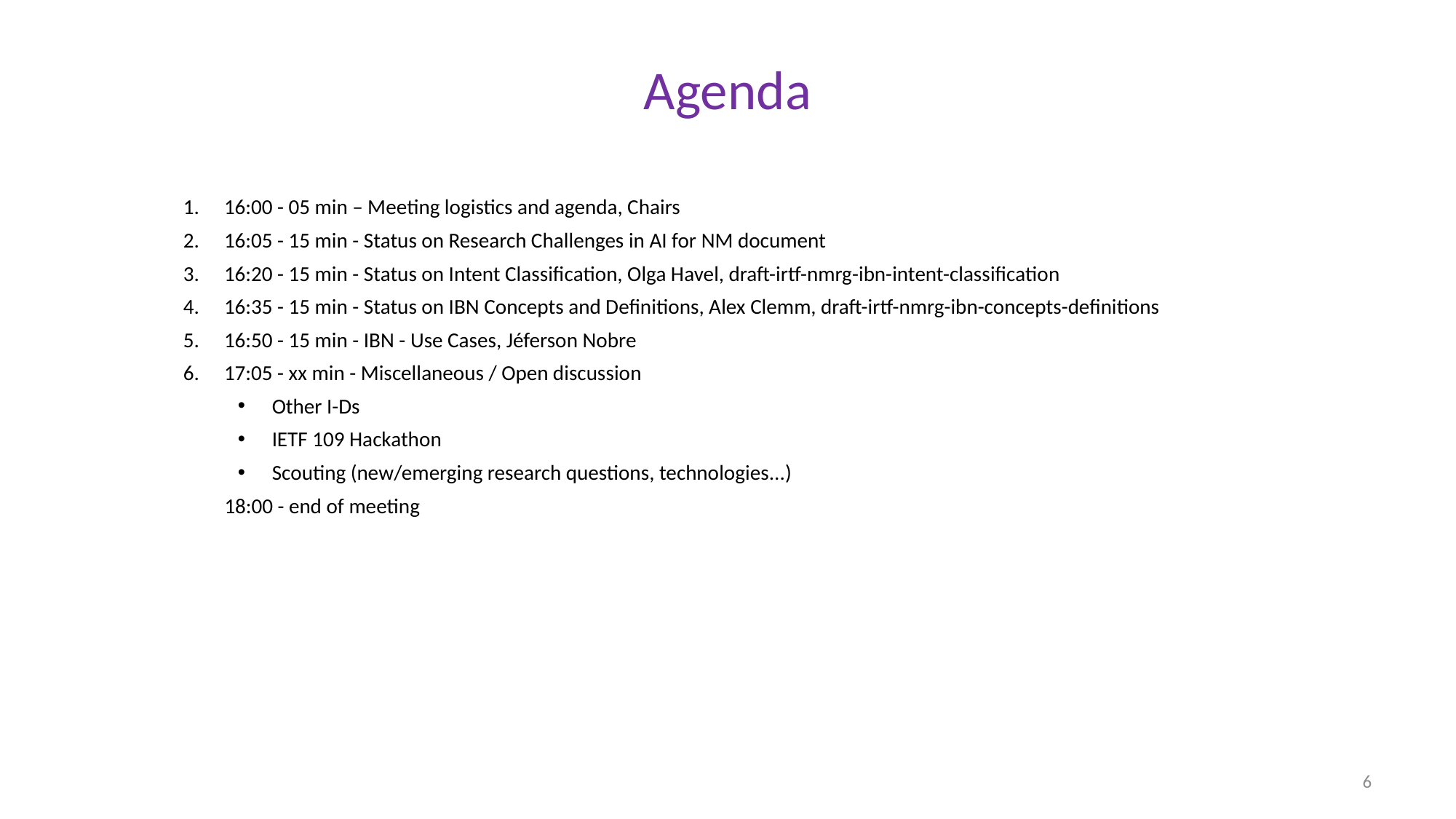

Agenda
16:00 - 05 min – Meeting logistics and agenda, Chairs
16:05 - 15 min - Status on Research Challenges in AI for NM document
16:20 - 15 min - Status on Intent Classification, Olga Havel, draft-irtf-nmrg-ibn-intent-classification
16:35 - 15 min - Status on IBN Concepts and Definitions, Alex Clemm, draft-irtf-nmrg-ibn-concepts-definitions
16:50 - 15 min - IBN - Use Cases, Jéferson Nobre
17:05 - xx min - Miscellaneous / Open discussion
Other I-Ds
IETF 109 Hackathon
Scouting (new/emerging research questions, technologies...)
18:00 - end of meeting
6